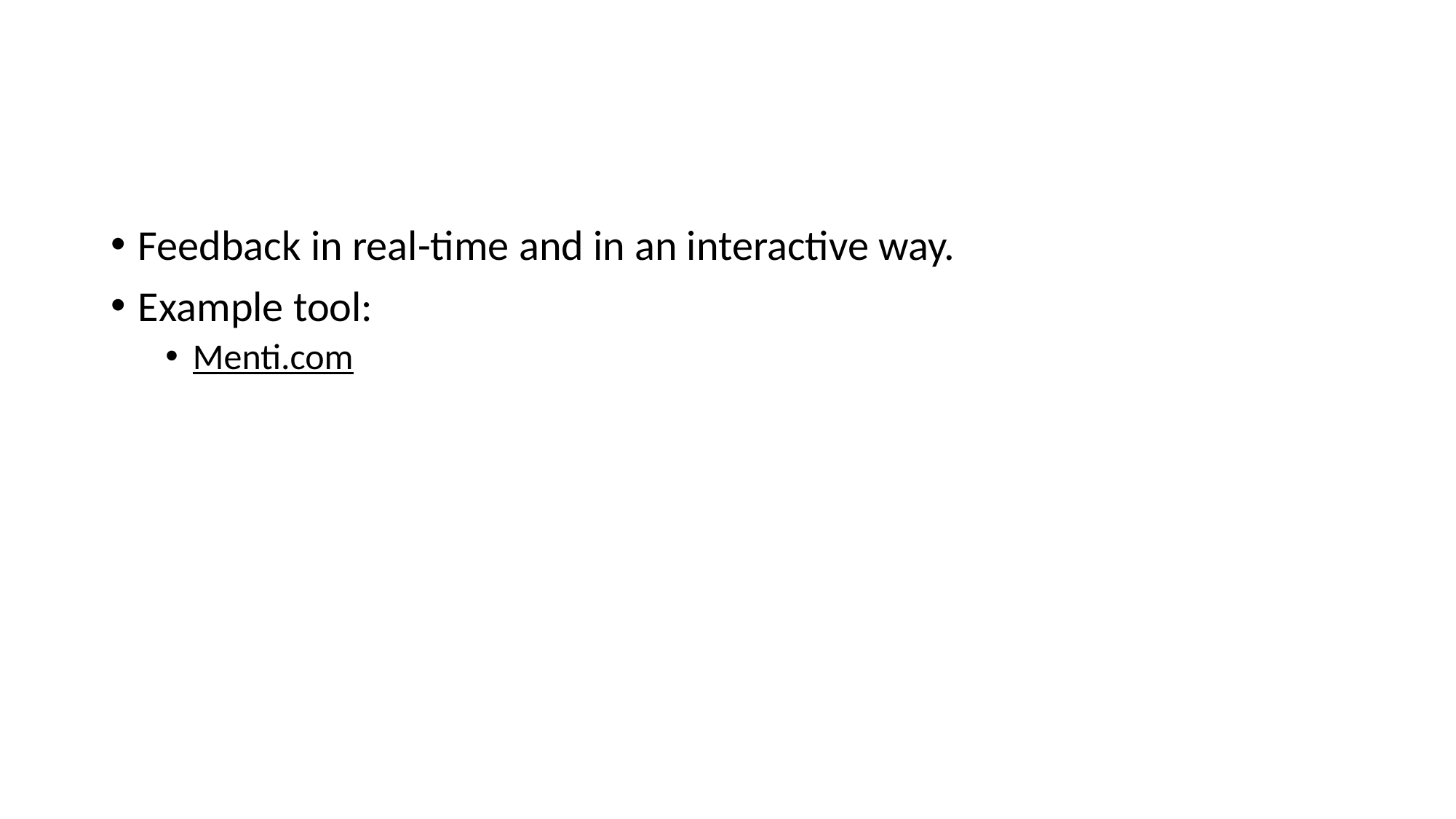

#
Feedback in real-time and in an interactive way.
Example tool:
Menti.com